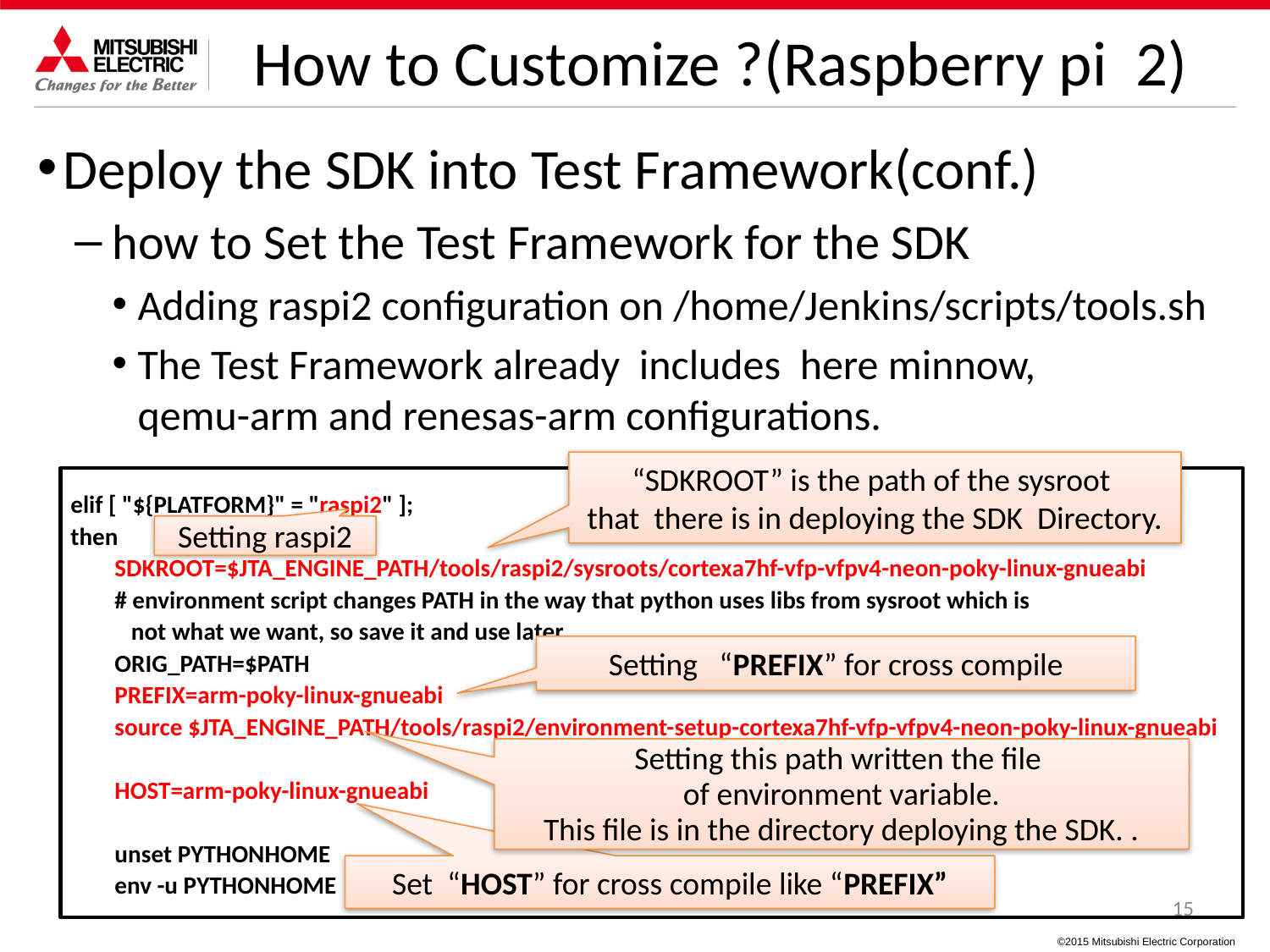

# How to Customize ?(Raspberry pi  2)
Deploy the SDK into Test Framework(conf.)
how to Set the Test Framework for the SDK
Adding raspi2 configuration on /home/Jenkins/scripts/tools.sh
The Test Framework already  includes  here minnow,
qemu-arm and renesas-arm configurations.
“SDKROOT” is the path of the sysroot
that  there is in deploying the SDK  Directory.
elif [ "${PLATFORM}" = "raspi2" ];
then
        SDKROOT=$JTA_ENGINE_PATH/tools/raspi2/sysroots/cortexa7hf-vfp-vfpv4-neon-poky-linux-gnueabi
        # environment script changes PATH in the way that python uses libs from sysroot which is
           not what we want, so save it and use later
        ORIG_PATH=$PATH
        PREFIX=arm-poky-linux-gnueabi
        source $JTA_ENGINE_PATH/tools/raspi2/environment-setup-cortexa7hf-vfp-vfpv4-neon-poky-linux-gnueabi

        HOST=arm-poky-linux-gnueabi

        unset PYTHONHOME
        env -u PYTHONHOME
Setting raspi2
Setting   “PREFIX” for cross compile
Setting this path written the file
of environment variable.
This file is in the directory deploying the SDK. .
Set  “HOST” for cross compile like “PREFIX”
15